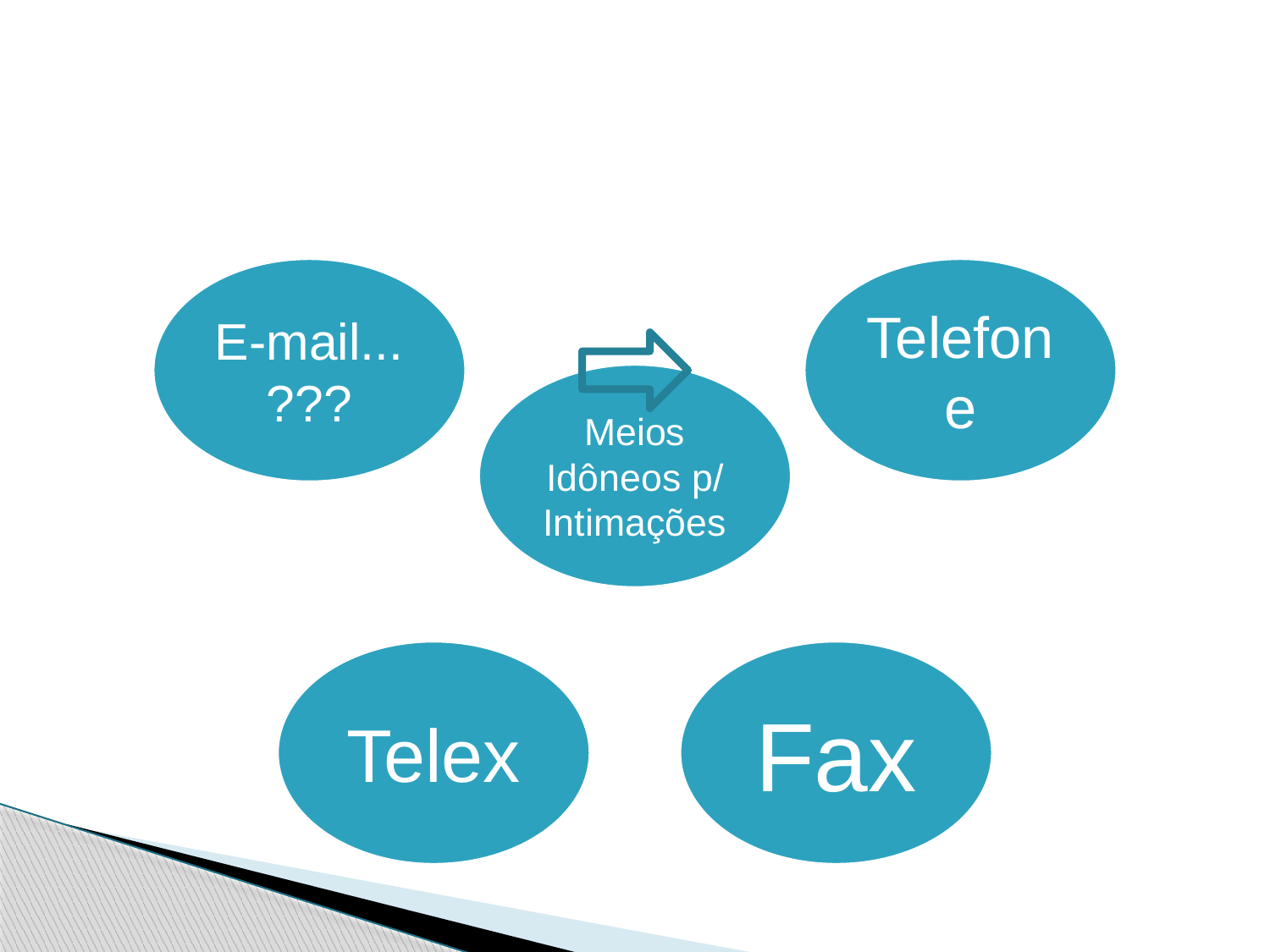

Meios Idôneos p/ Intimações
Telefone
Fax
Telex
E-mail...
???